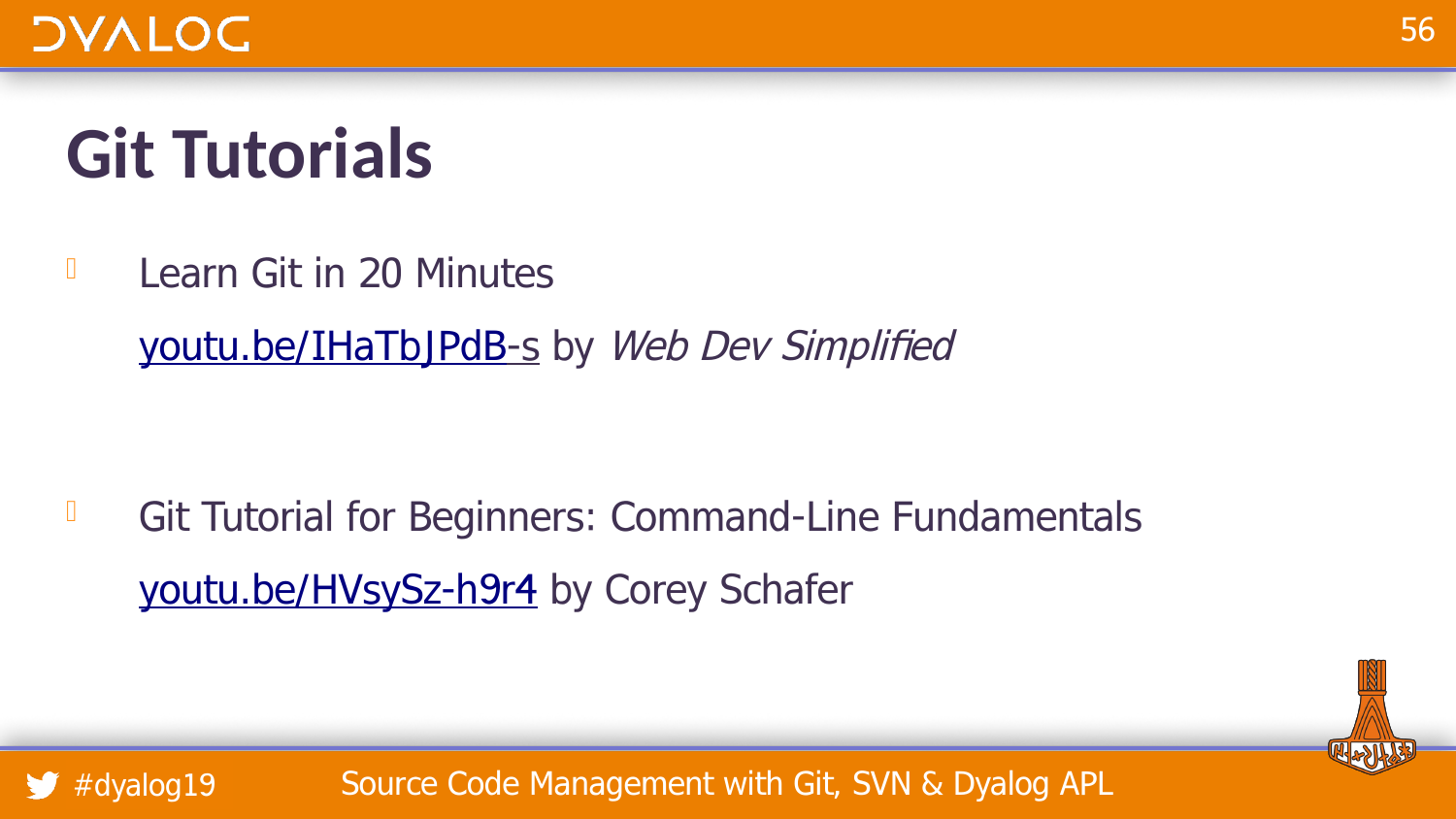

# Git Tutorials
Learn Git in 20 Minutes
youtu.be/IHaTbJPdB-s by Web Dev Simplified

Git Tutorial for Beginners: Command-Line Fundamentals
youtu.be/HVsySz-h9r4 by Corey Schafer